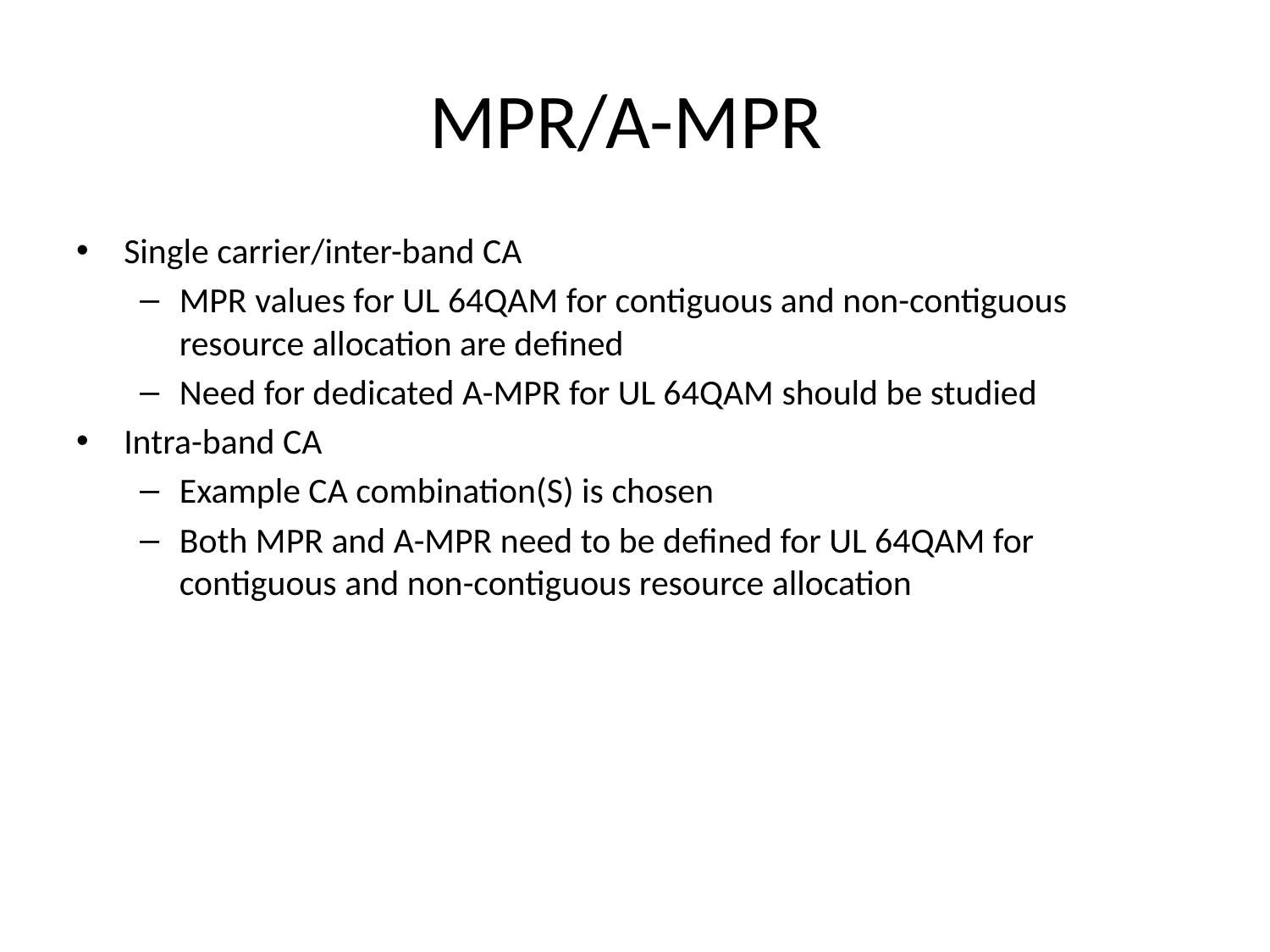

# MPR/A-MPR
Single carrier/inter-band CA
MPR values for UL 64QAM for contiguous and non-contiguous resource allocation are defined
Need for dedicated A-MPR for UL 64QAM should be studied
Intra-band CA
Example CA combination(S) is chosen
Both MPR and A-MPR need to be defined for UL 64QAM for contiguous and non-contiguous resource allocation